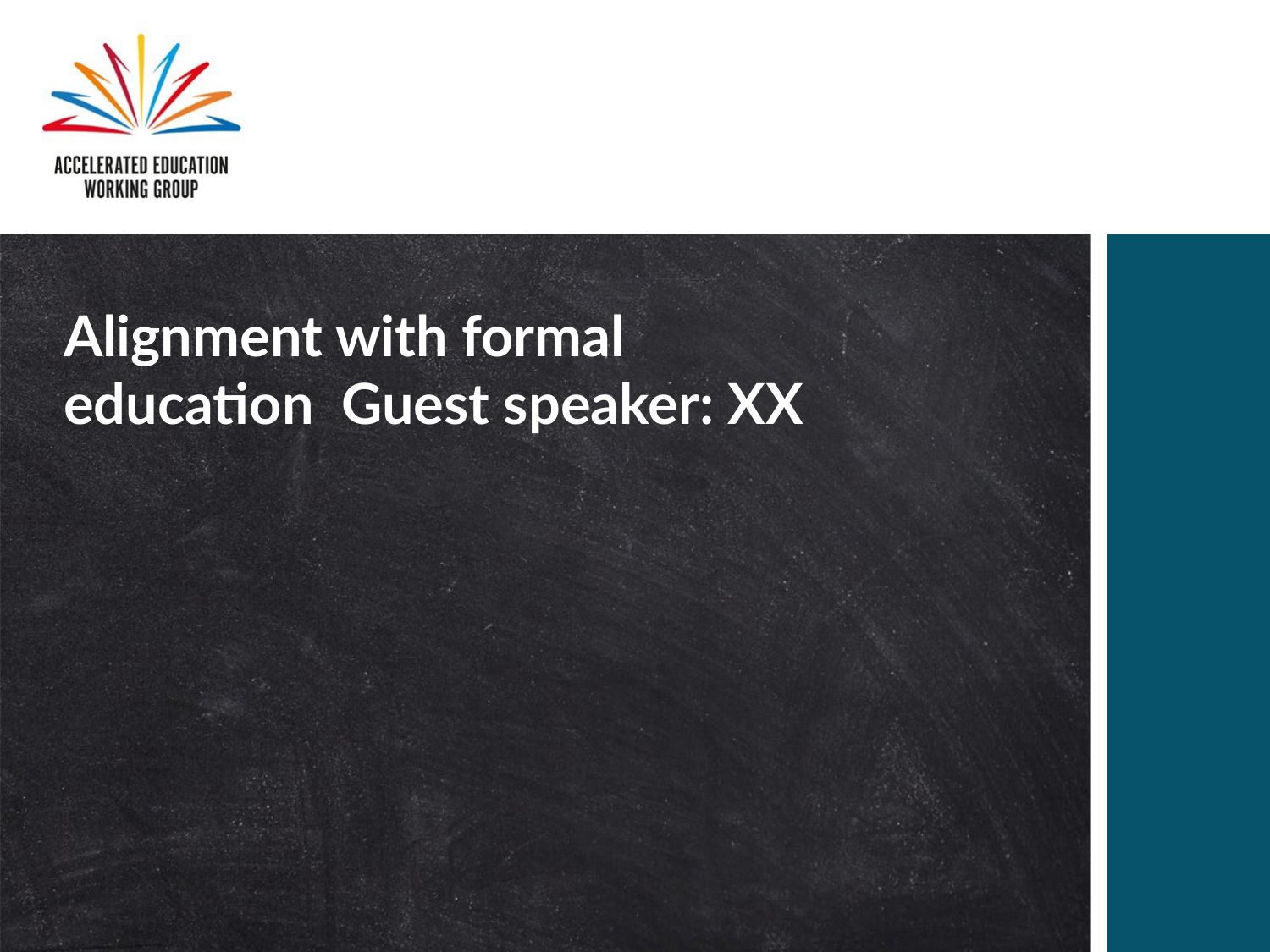

# Alignment with formal education  Guest speaker: XX